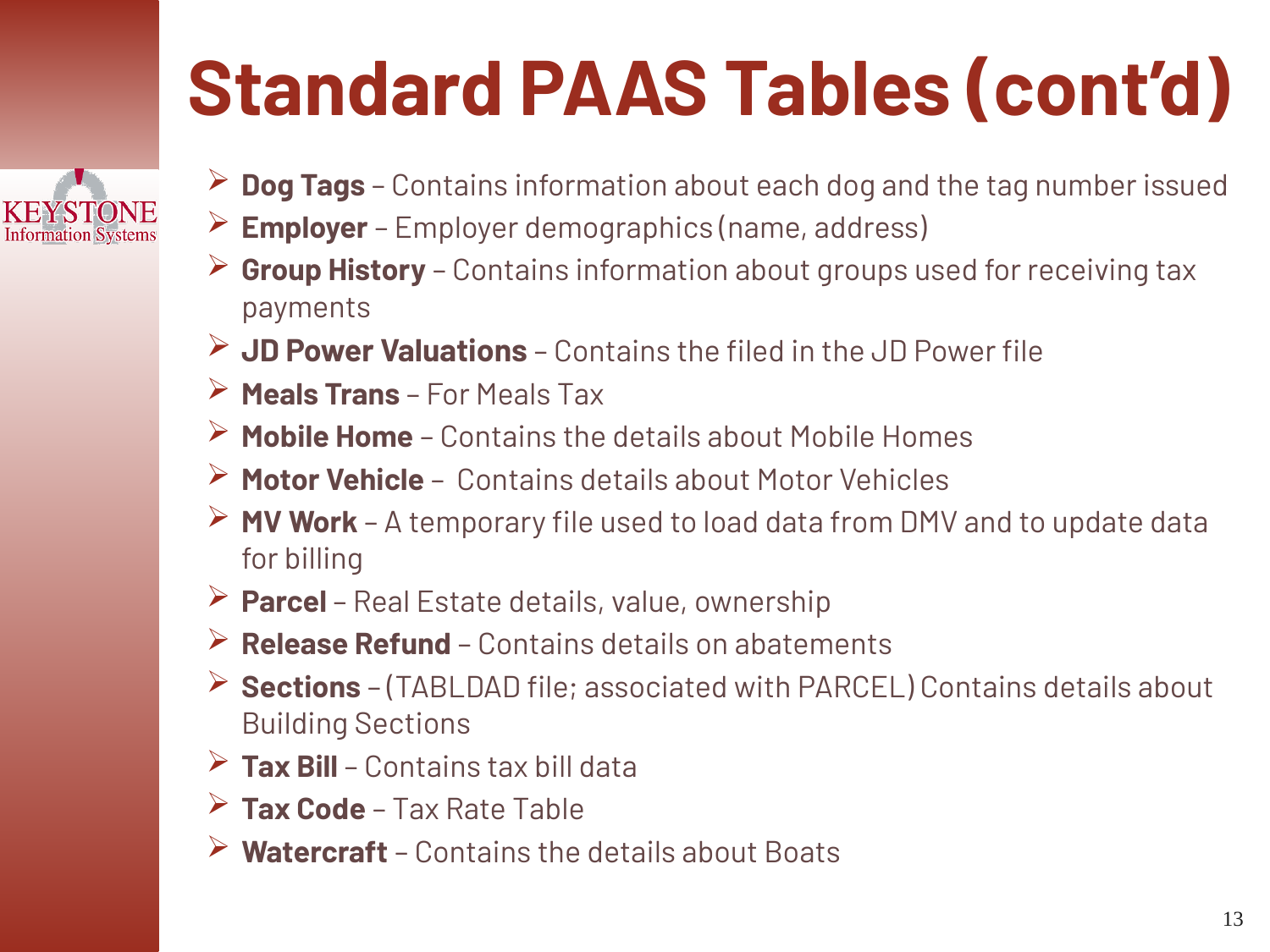

Standard PAAS Tables (cont’d)
Dog Tags – Contains information about each dog and the tag number issued
Employer – Employer demographics (name, address)
Group History – Contains information about groups used for receiving tax payments
JD Power Valuations – Contains the filed in the JD Power file
Meals Trans – For Meals Tax
Mobile Home – Contains the details about Mobile Homes
Motor Vehicle –  Contains details about Motor Vehicles
MV Work – A temporary file used to load data from DMV and to update data for billing
Parcel – Real Estate details, value, ownership
Release Refund – Contains details on abatements
Sections – (TABLDAD file; associated with PARCEL) Contains details about Building Sections
Tax Bill – Contains tax bill data
Tax Code – Tax Rate Table
Watercraft – Contains the details about Boats
13